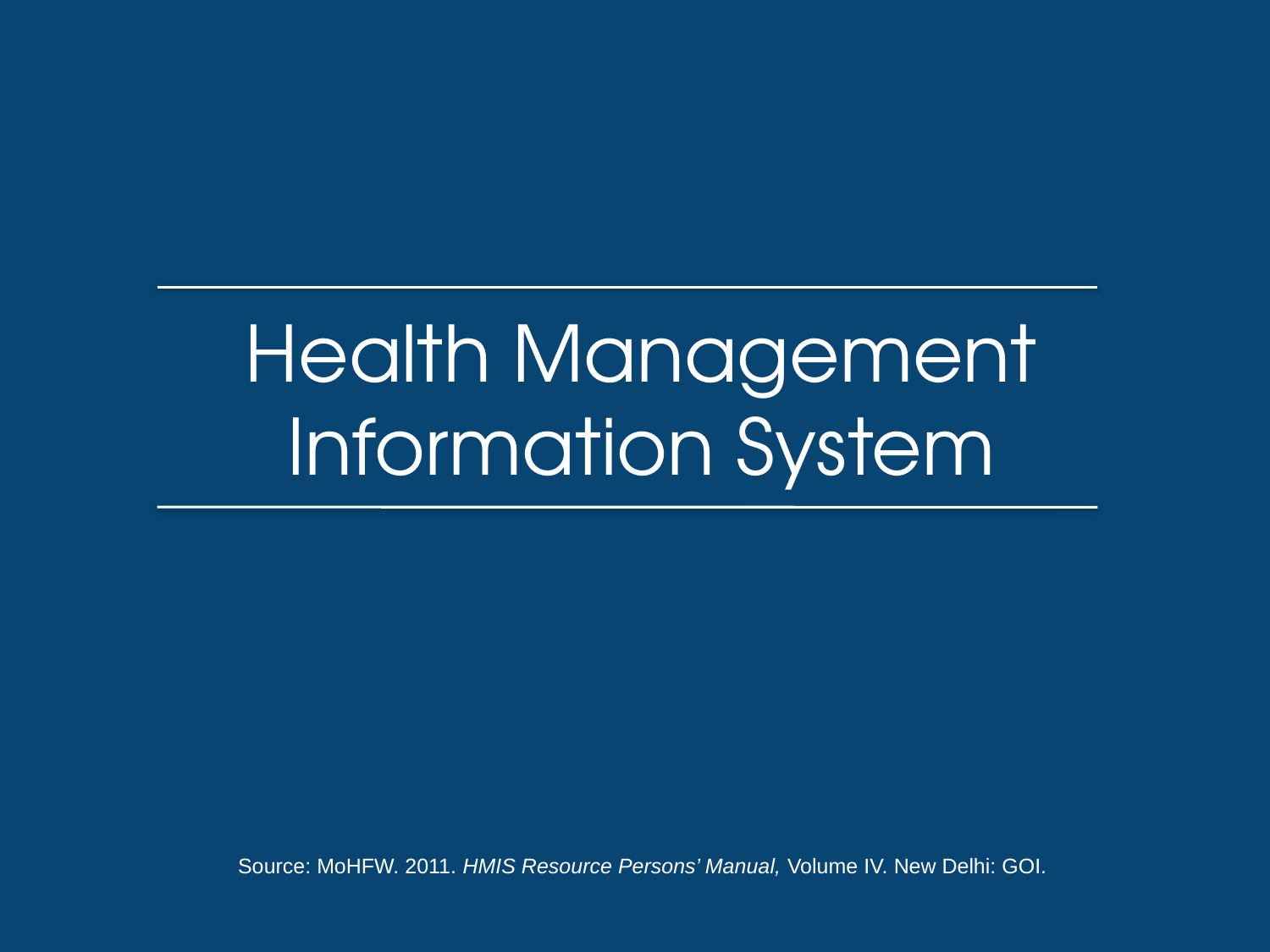

Health Management Information System
Source: MoHFW. 2011. HMIS Resource Persons’ Manual, Volume IV. New Delhi: GOI.